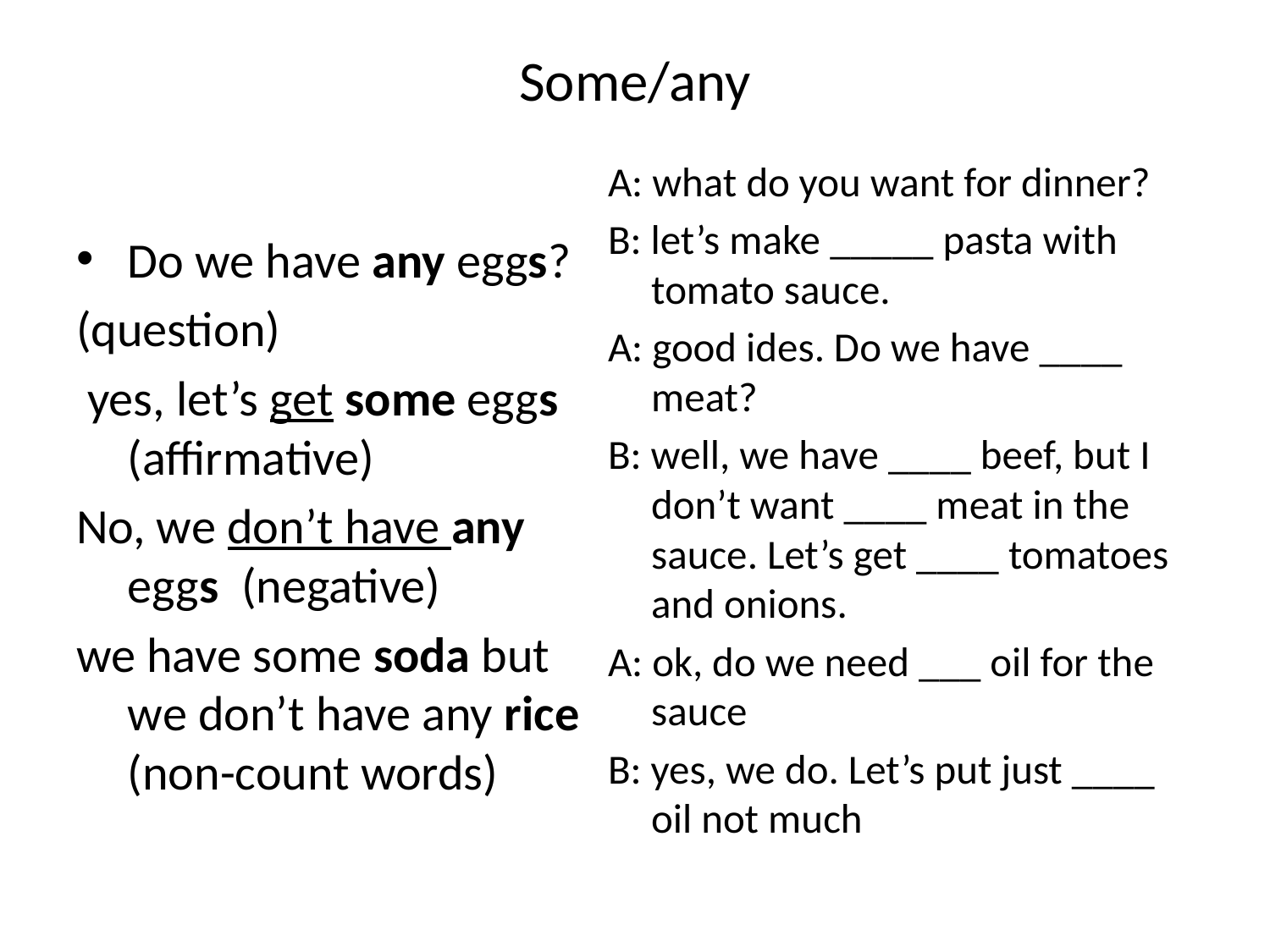

# Some/any
A: what do you want for dinner?
B: let’s make _____ pasta with tomato sauce.
A: good ides. Do we have ____ meat?
B: well, we have ____ beef, but I don’t want ____ meat in the sauce. Let’s get ____ tomatoes and onions.
A: ok, do we need ___ oil for the sauce
B: yes, we do. Let’s put just ____ oil not much
Do we have any eggs?
(question)
 yes, let’s get some eggs (affirmative)
No, we don’t have any eggs  (negative)
we have some soda but we don’t have any rice (non-count words)